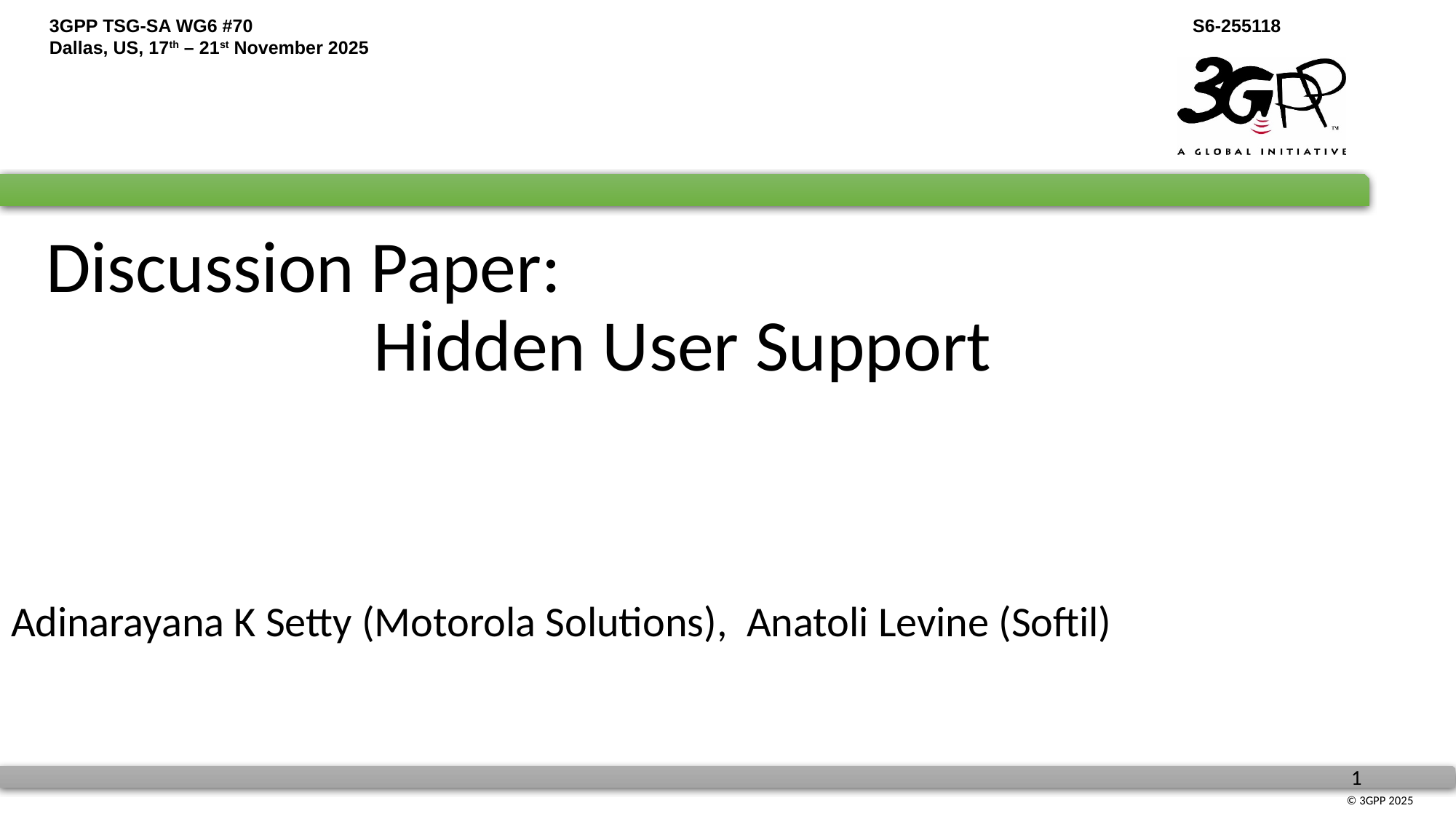

# Discussion Paper: Hidden User Support
Adinarayana K Setty (Motorola Solutions),  Anatoli Levine (Softil)